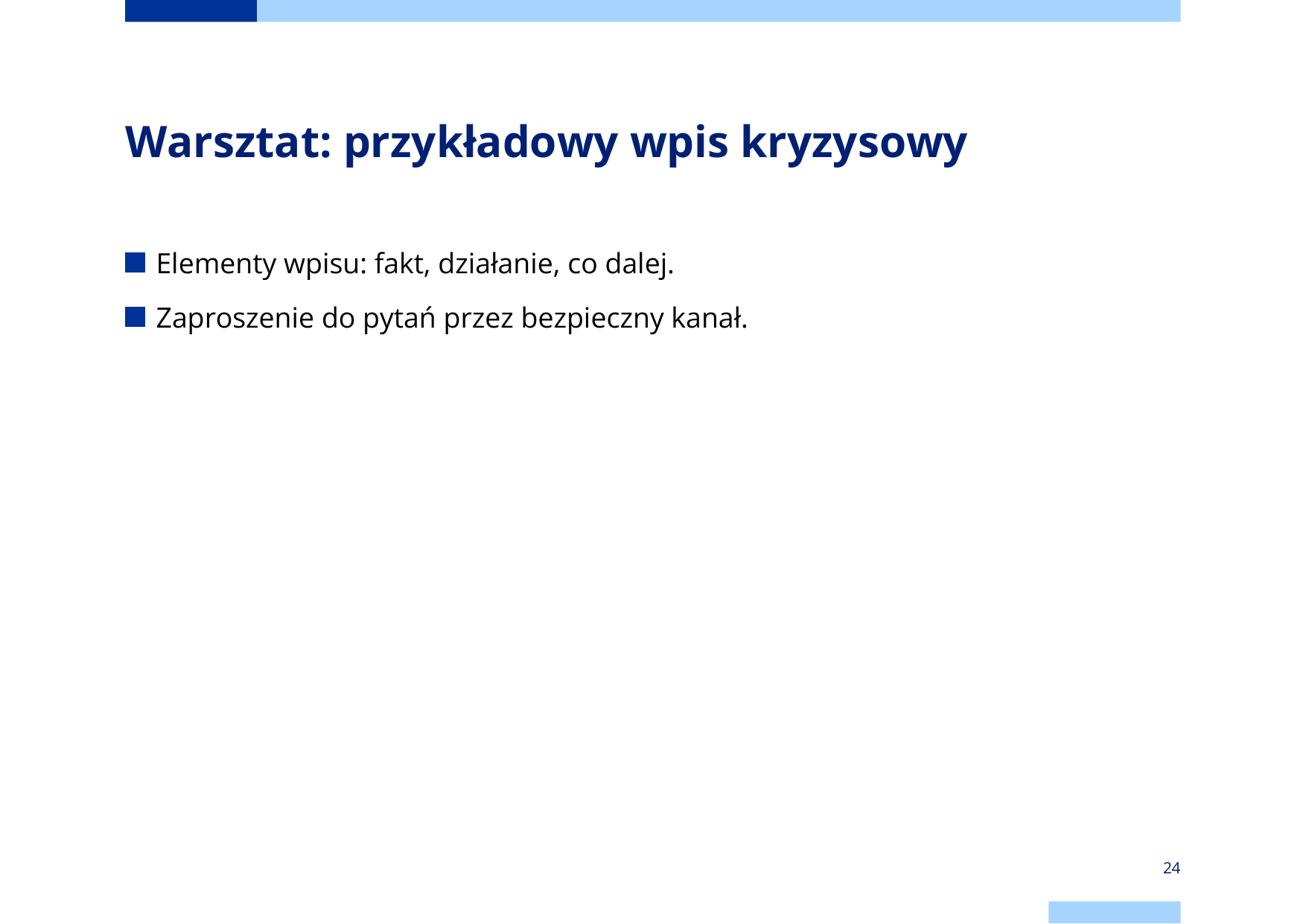

# Warsztat: przykładowy wpis kryzysowy
Elementy wpisu: fakt, działanie, co dalej.
Zaproszenie do pytań przez bezpieczny kanał.
24